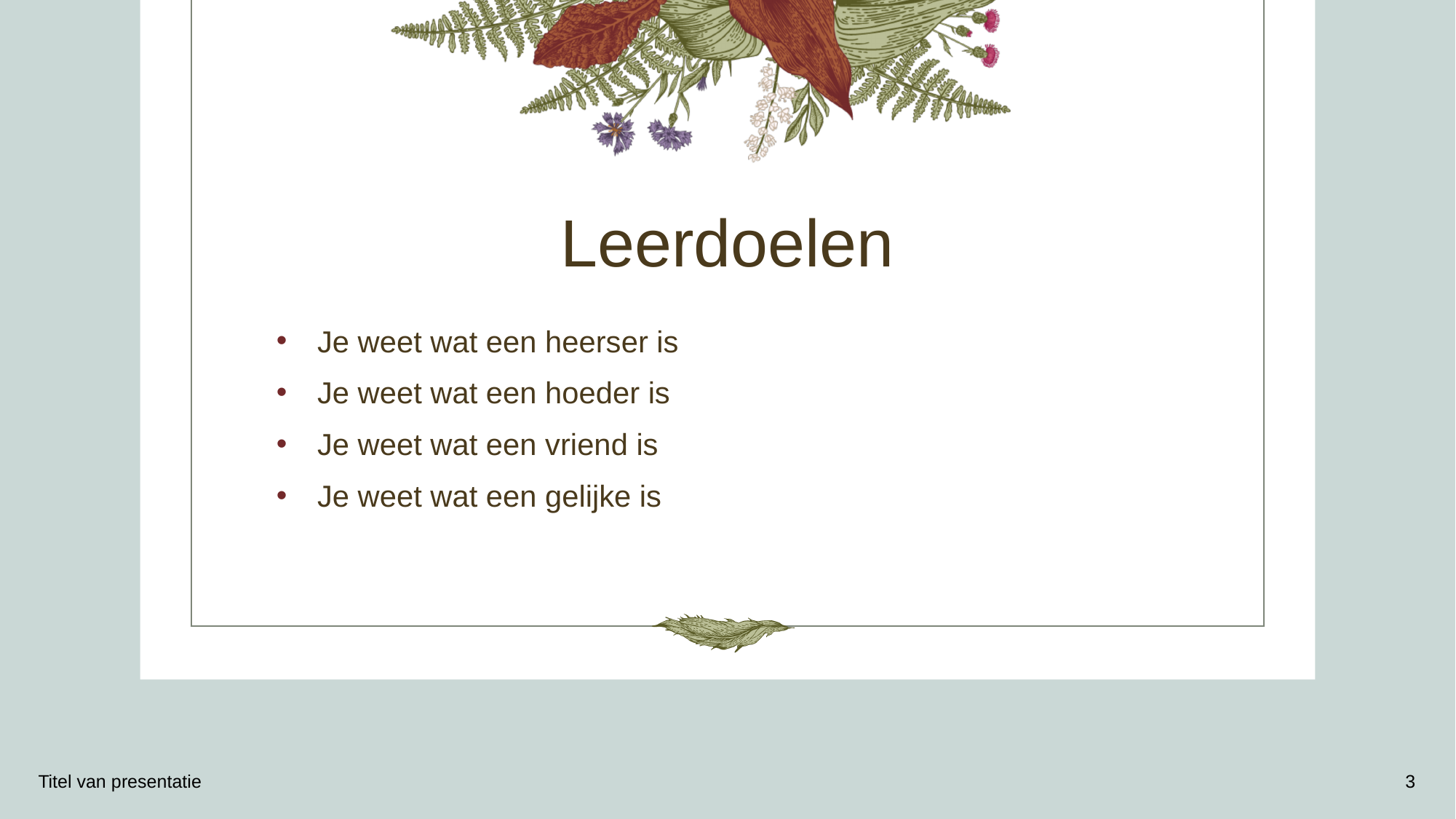

# Leerdoelen
Je weet wat een heerser is
Je weet wat een hoeder is
Je weet wat een vriend is
Je weet wat een gelijke is
Titel van presentatie
3